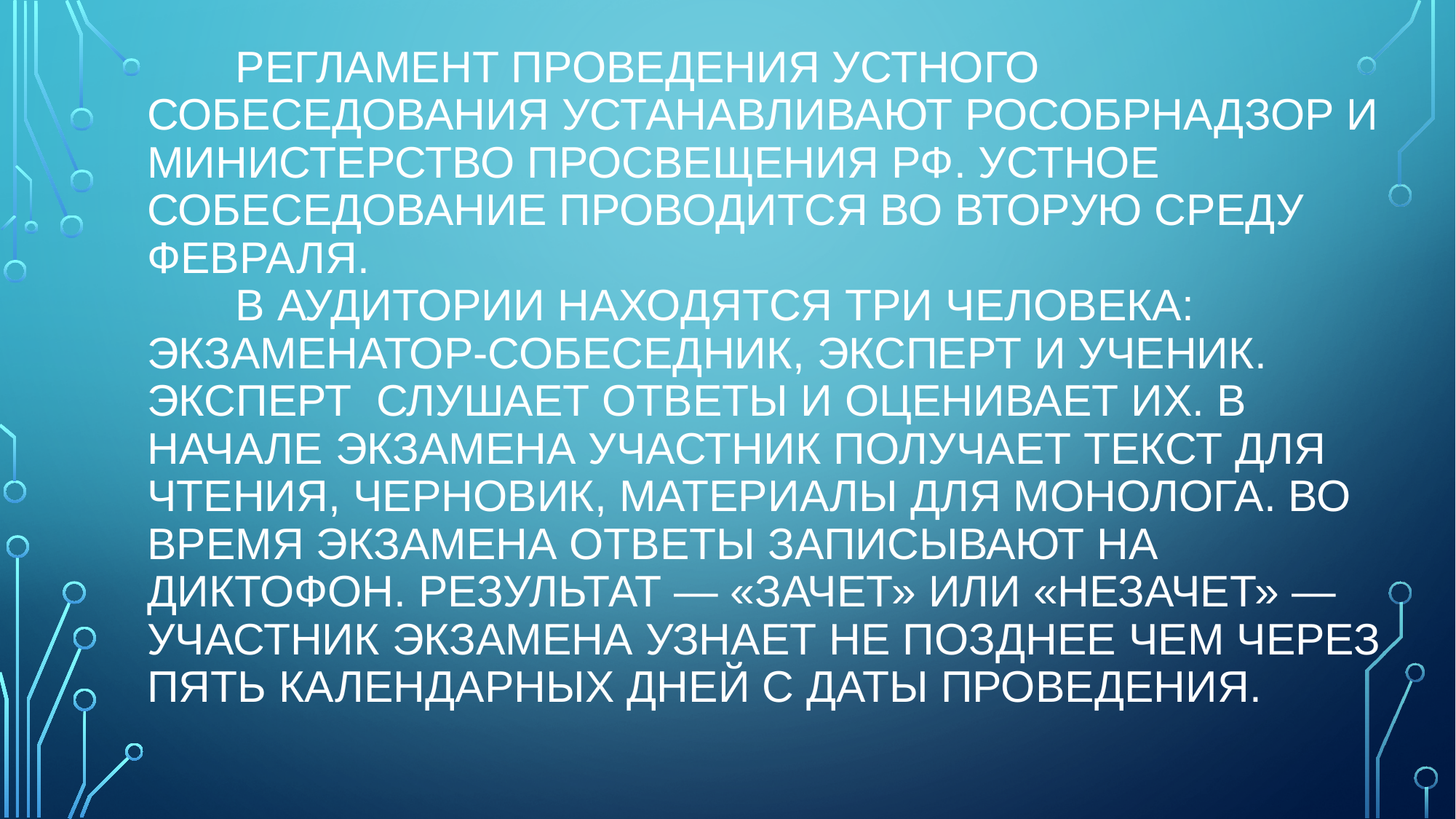

# Регламент проведения устного собеседования устанавливают Рособрнадзор и Министерство просвещения рф. Устное собеседование проводится Во вторую среду февраля. В аудитории находятся три человека: экзаменатор-собеседник, эксперт и ученик. Эксперт  слушает ответы и оценивает ИХ. В начале экзамена участник получает текст для чтения, черновик, материалы для монолога. Во время экзамена ответы записывают на диктофон. Результат — «зачет» или «незачет» — участник экзамена узнает не позднее чем через пять календарных дней с даты проведения.